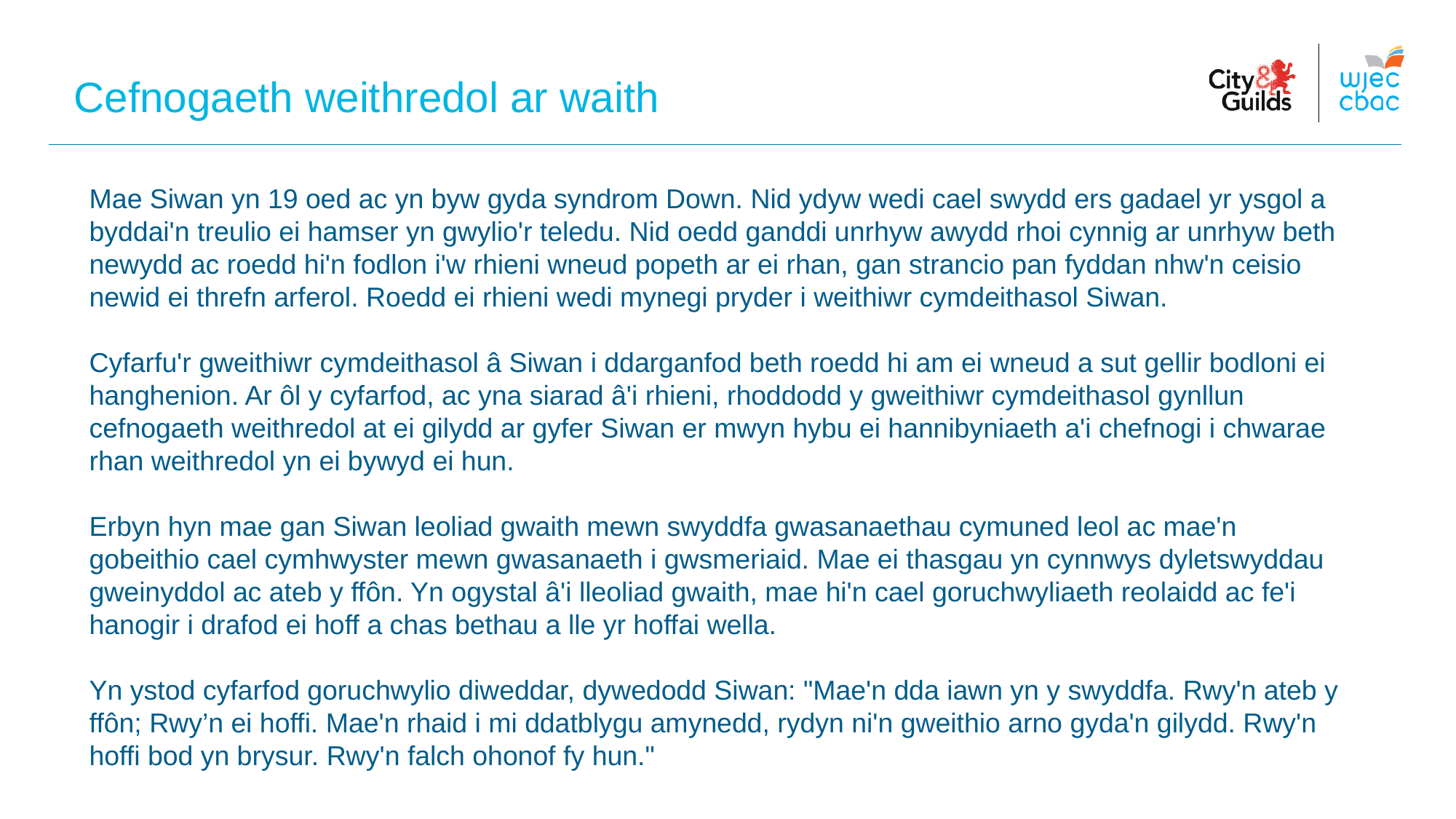

Cefnogaeth weithredol ar waith

Mae Siwan yn 19 oed ac yn byw gyda syndrom Down. Nid ydyw wedi cael swydd ers gadael yr ysgol a byddai'n treulio ei hamser yn gwylio'r teledu. Nid oedd ganddi unrhyw awydd rhoi cynnig ar unrhyw beth newydd ac roedd hi'n fodlon i'w rhieni wneud popeth ar ei rhan, gan strancio pan fyddan nhw'n ceisio newid ei threfn arferol. Roedd ei rhieni wedi mynegi pryder i weithiwr cymdeithasol Siwan.

Cyfarfu'r gweithiwr cymdeithasol â Siwan i ddarganfod beth roedd hi am ei wneud a sut gellir bodloni ei hanghenion. Ar ôl y cyfarfod, ac yna siarad â'i rhieni, rhoddodd y gweithiwr cymdeithasol gynllun cefnogaeth weithredol at ei gilydd ar gyfer Siwan er mwyn hybu ei hannibyniaeth a'i chefnogi i chwarae rhan weithredol yn ei bywyd ei hun.

Erbyn hyn mae gan Siwan leoliad gwaith mewn swyddfa gwasanaethau cymuned leol ac mae'n gobeithio cael cymhwyster mewn gwasanaeth i gwsmeriaid. Mae ei thasgau yn cynnwys dyletswyddau gweinyddol ac ateb y ffôn. Yn ogystal â'i lleoliad gwaith, mae hi'n cael goruchwyliaeth reolaidd ac fe'i hanogir i drafod ei hoff a chas bethau a lle yr hoffai wella.

Yn ystod cyfarfod goruchwylio diweddar, dywedodd Siwan: "Mae'n dda iawn yn y swyddfa. Rwy'n ateb y ffôn; Rwy’n ei hoffi. Mae'n rhaid i mi ddatblygu amynedd, rydyn ni'n gweithio arno gyda'n gilydd. Rwy'n hoffi bod yn brysur. Rwy'n falch ohonof fy hun."